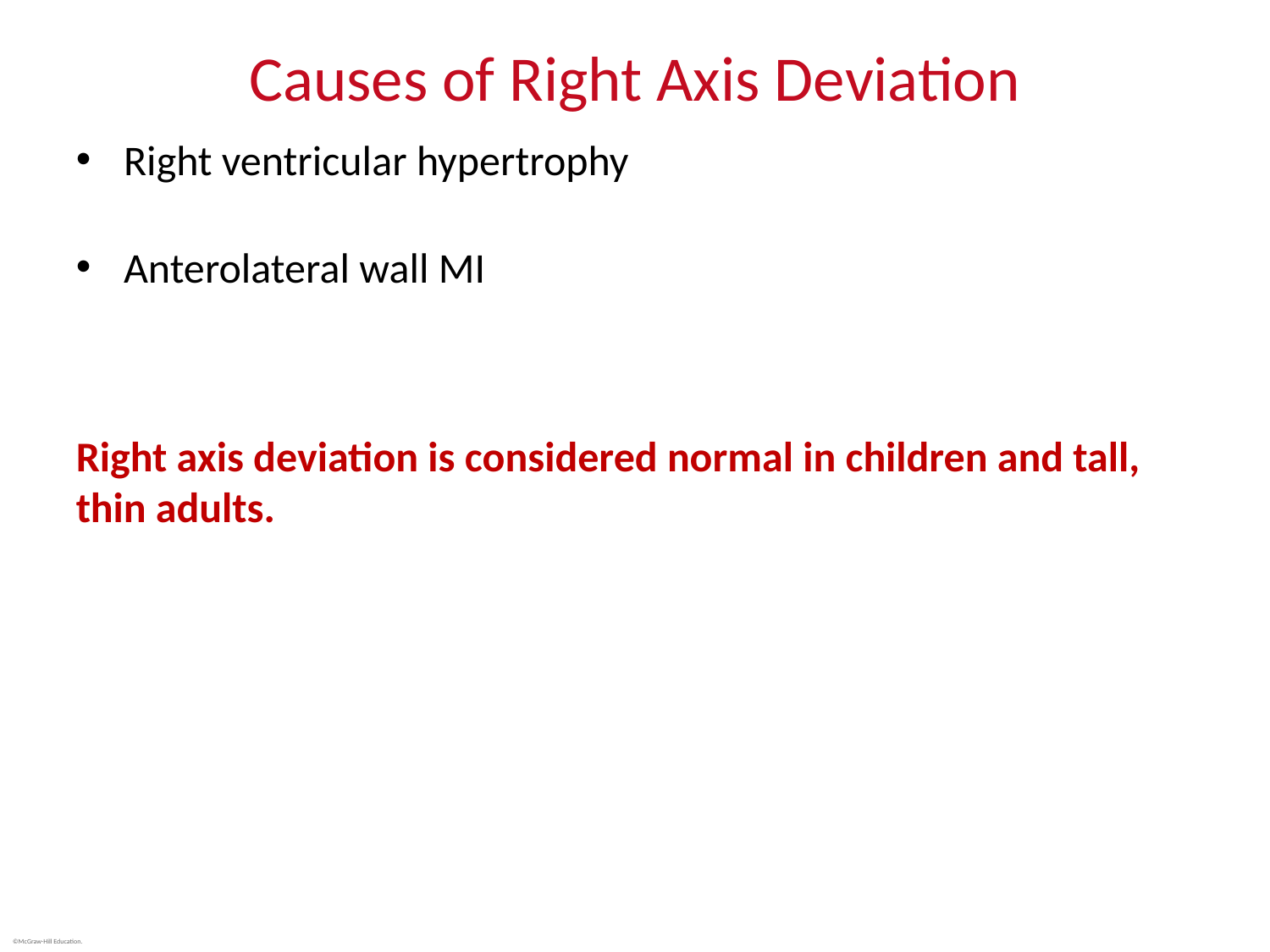

# Causes of Right Axis Deviation
Right ventricular hypertrophy
Anterolateral wall MI
Right axis deviation is considered normal in children and tall, thin adults.